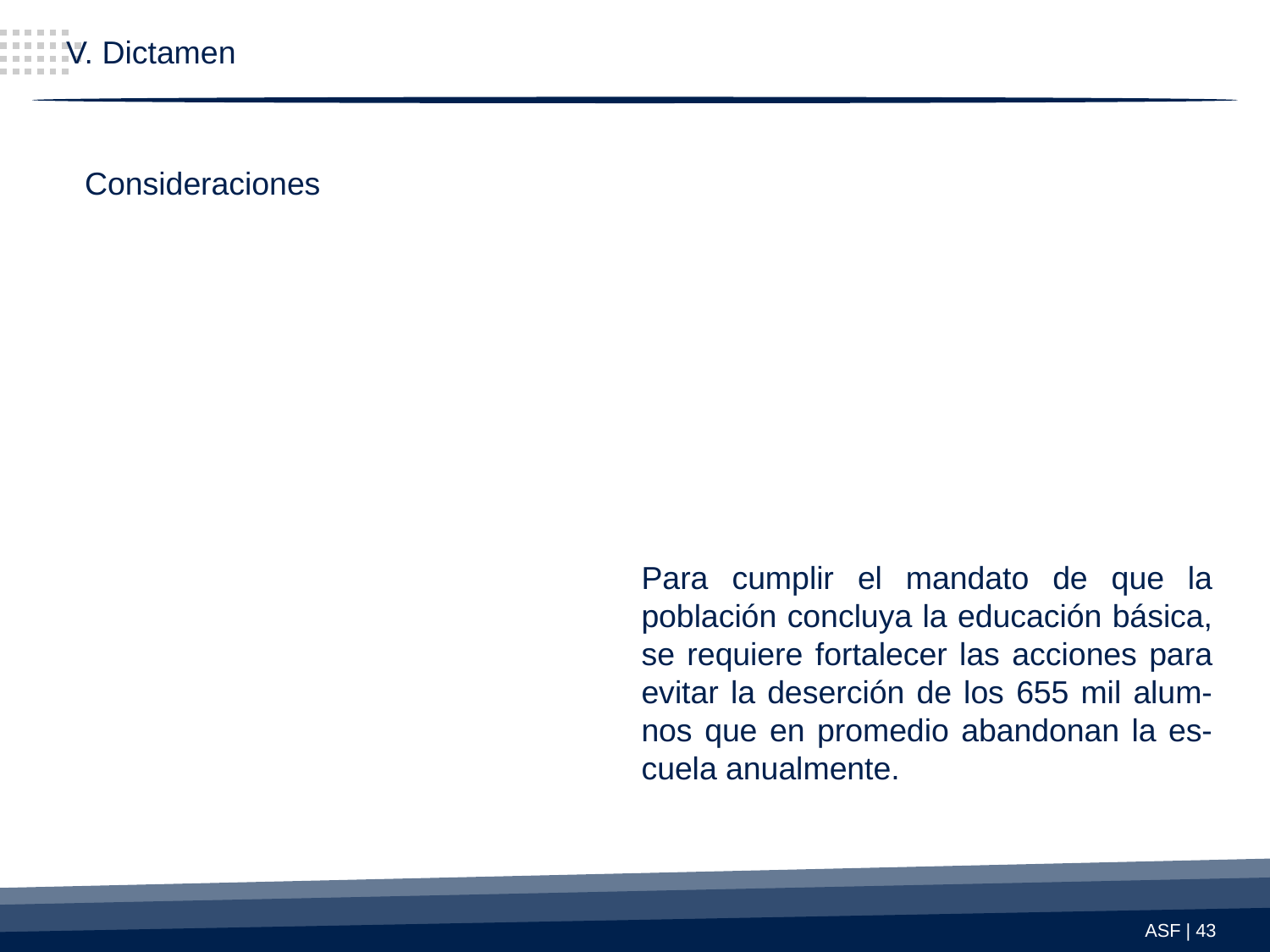

V. Dictamen

Consideraciones
Para cumplir el mandato de que la población concluya la educación básica, se requiere fortalecer las acciones para evitar la deserción de los 655 mil alum-nos que en promedio abandonan la es-cuela anualmente.
ASF | 43